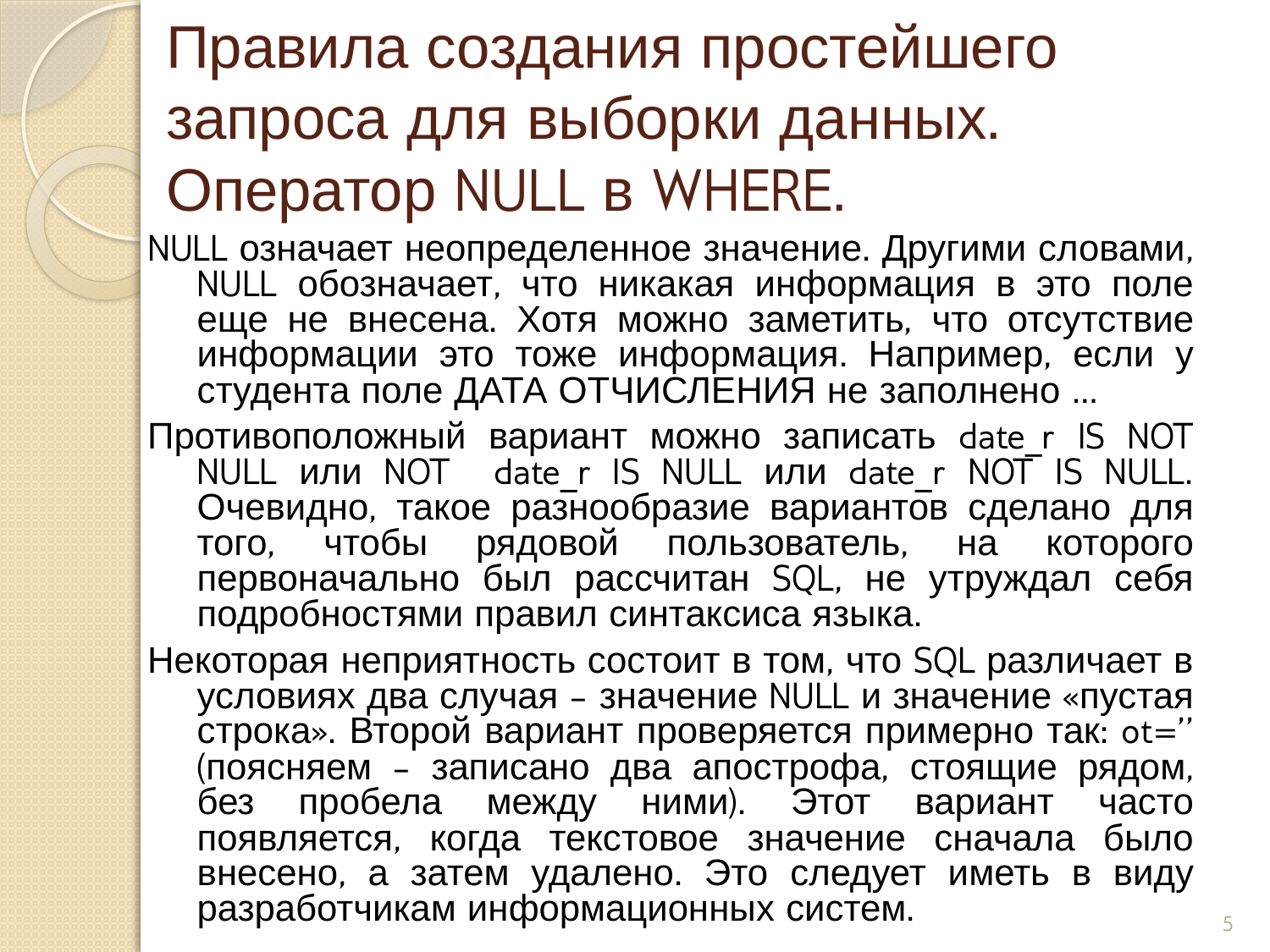

# Правила создания простейшего запроса для выборки данных. Оператор NULL в WHERE.
NULL означает неопределенное значение. Другими словами, NULL обозначает, что никакая информация в это поле еще не внесена. Хотя можно заметить, что отсутствие информации это тоже информация. Например, если у студента поле ДАТА ОТЧИСЛЕНИЯ не заполнено …
Противоположный вариант можно записать date_r IS NOT NULL или NOT  date_r IS NULL или date_r NOT IS NULL. Очевидно, такое разнообразие вариантов сделано для того, чтобы рядовой пользователь, на которого первоначально был рассчитан SQL, не утруждал себя подробностями правил синтаксиса языка.
Некоторая неприятность состоит в том, что SQL различает в условиях два случая – значение NULL и значение «пустая строка». Второй вариант проверяется примерно так: ot=’’ (поясняем – записано два апострофа, стоящие рядом, без пробела между ними). Этот вариант часто появляется, когда текстовое значение сначала было внесено, а затем удалено. Это следует иметь в виду разработчикам информационных систем.
5